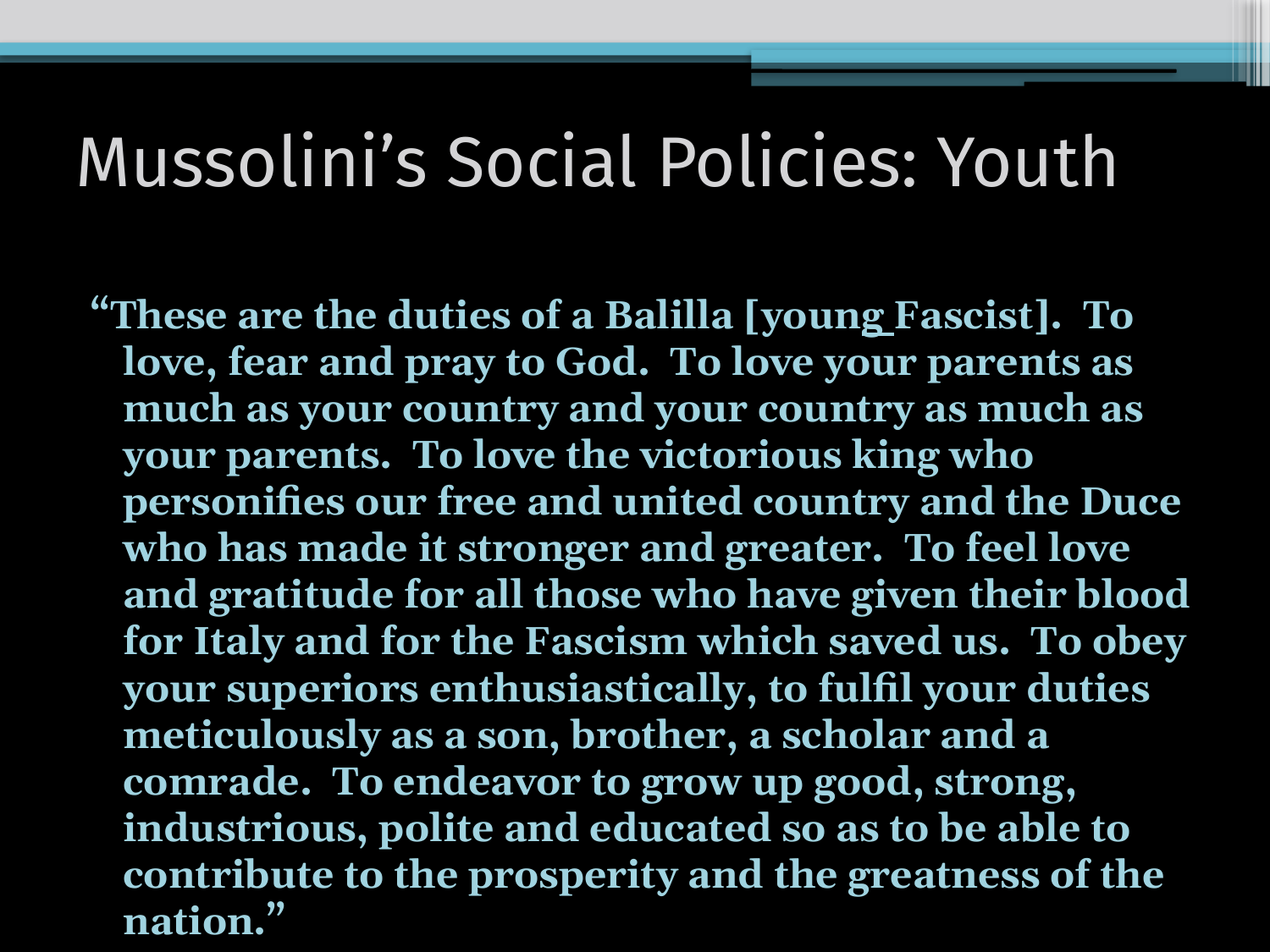

# Mussolini’s Social Policies: Youth

“These are the duties of a Balilla [young Fascist].  To love, fear and pray to God.  To love your parents as much as your country and your country as much as your parents.  To love the victorious king who personifies our free and united country and the Duce who has made it stronger and greater.  To feel love and gratitude for all those who have given their blood for Italy and for the Fascism which saved us.  To obey your superiors enthusiastically, to fulfil your duties meticulously as a son, brother, a scholar and a comrade.  To endeavor to grow up good, strong, industrious, polite and educated so as to be able to contribute to the prosperity and the greatness of the nation.”